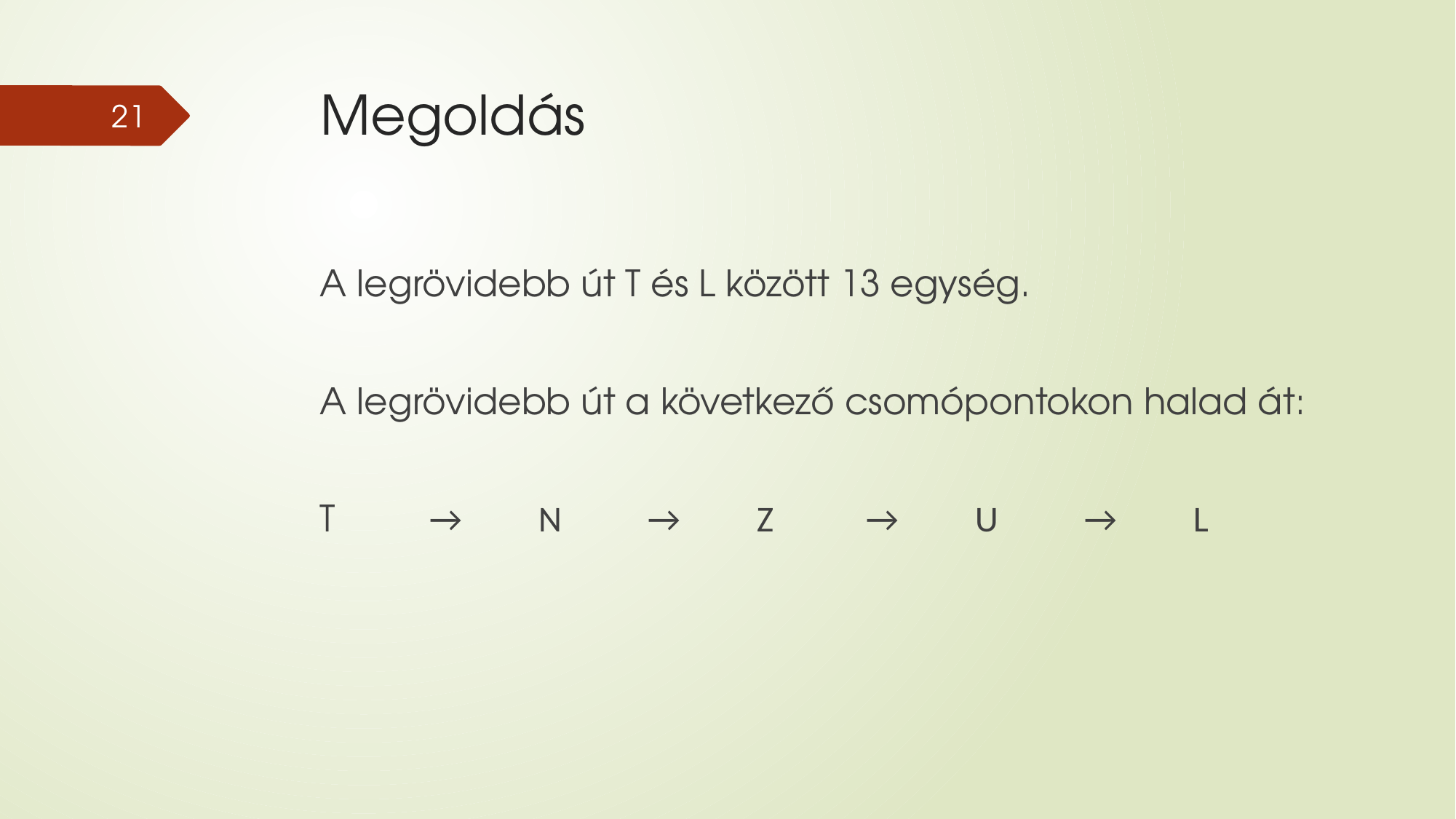

# Megoldás
21
A legrövidebb út T és L között 13 egység.

A legrövidebb út a következő csomópontokon halad át:

T 	→	N 	→	Z	→	U	→	L